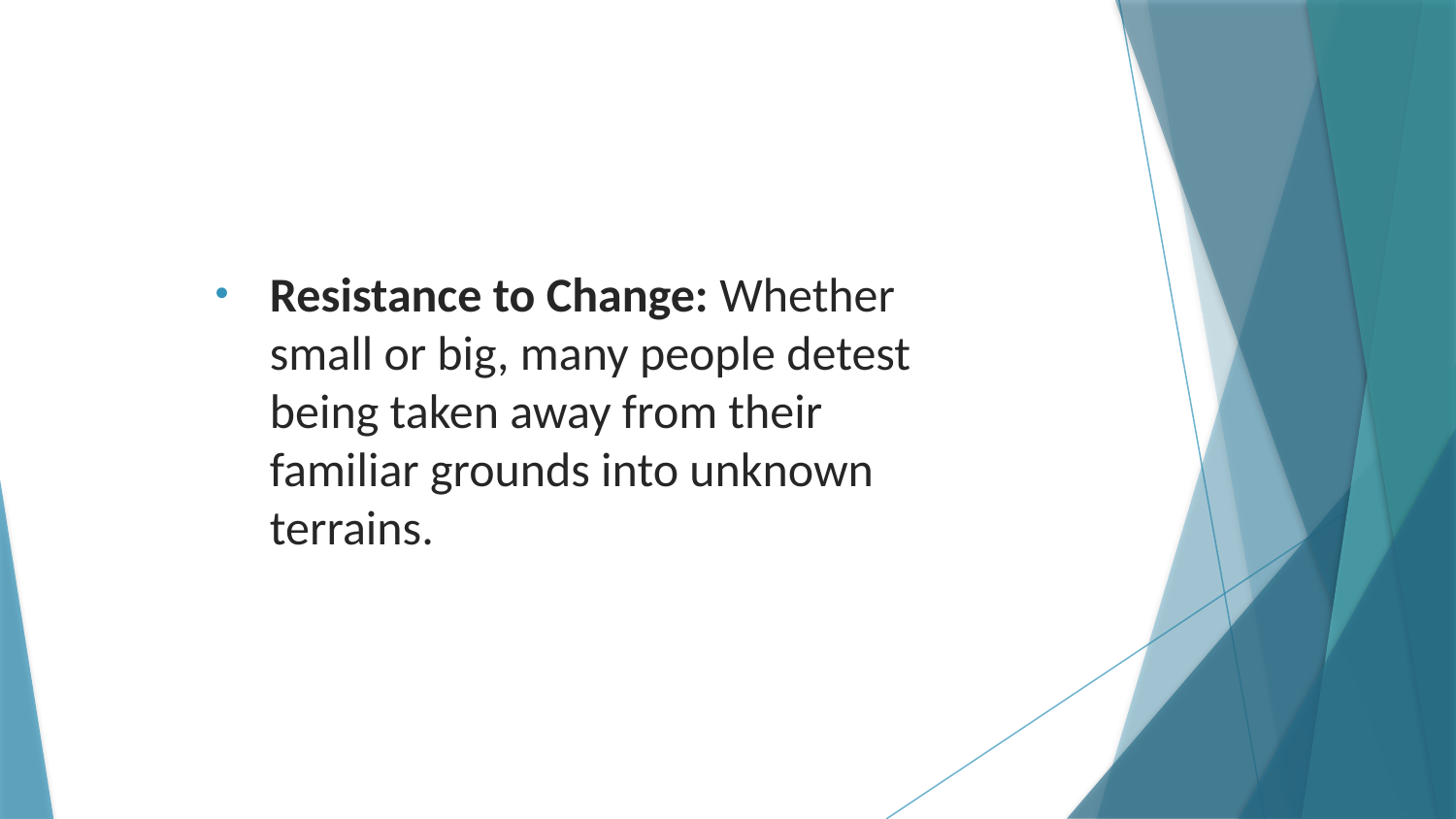

Resistance to Change: Whether small or big, many people detest being taken away from their familiar grounds into unknown terrains.